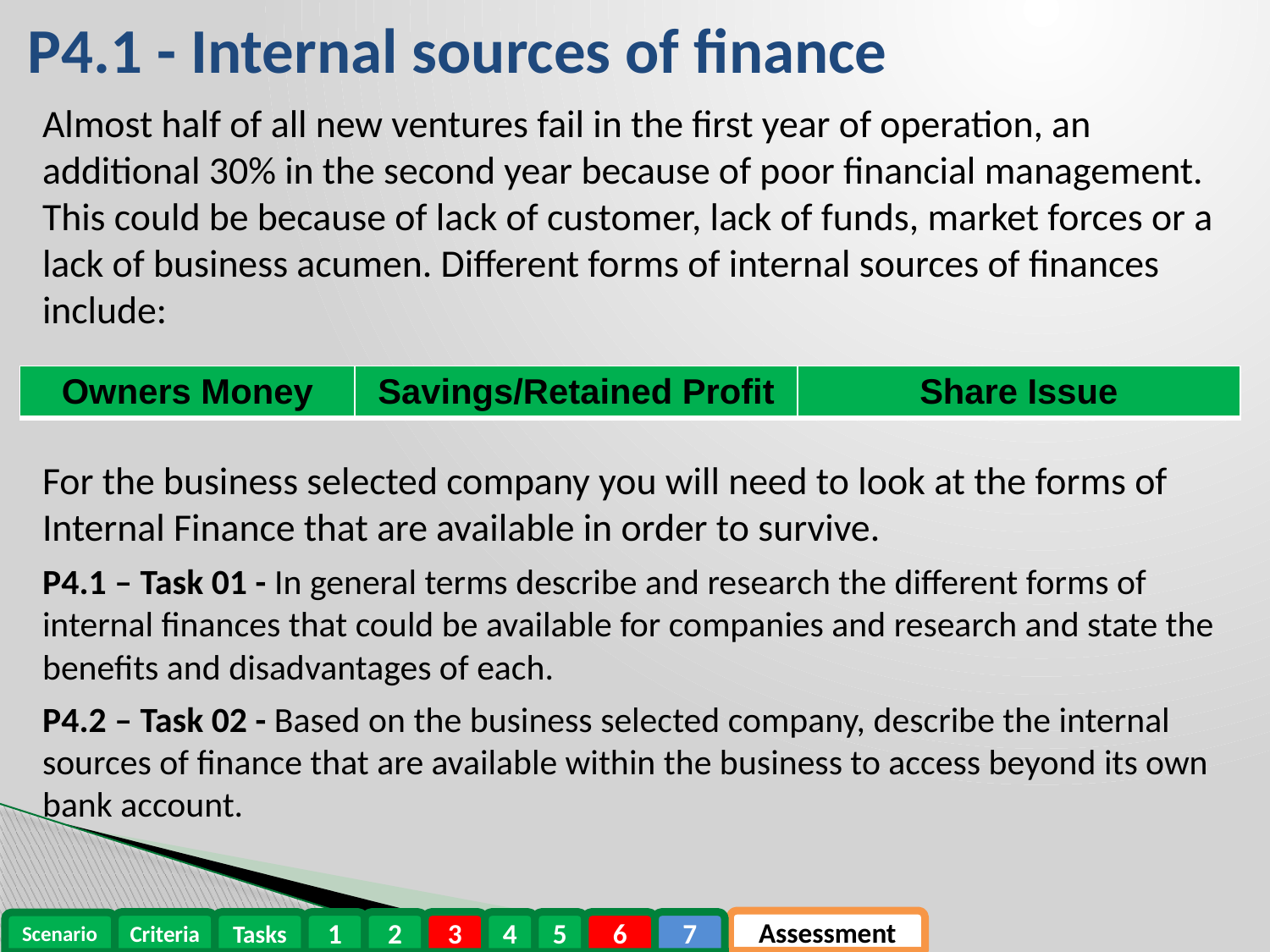

P4.1 - Internal sources of finance
Almost half of all new ventures fail in the first year of operation, an additional 30% in the second year because of poor financial management. This could be because of lack of customer, lack of funds, market forces or a lack of business acumen. Different forms of internal sources of finances include:

For the business selected company you will need to look at the forms of Internal Finance that are available in order to survive.
P4.1 – Task 01 - In general terms describe and research the different forms of  internal finances that could be available for companies and research and state the benefits and disadvantages of each.
P4.2 – Task 02 - Based on the business selected company, describe the internal sources of finance that are available within the business to access beyond its own bank account.
| Owners Money | Savings/Retained Profit | Share Issue |
| --- | --- | --- |